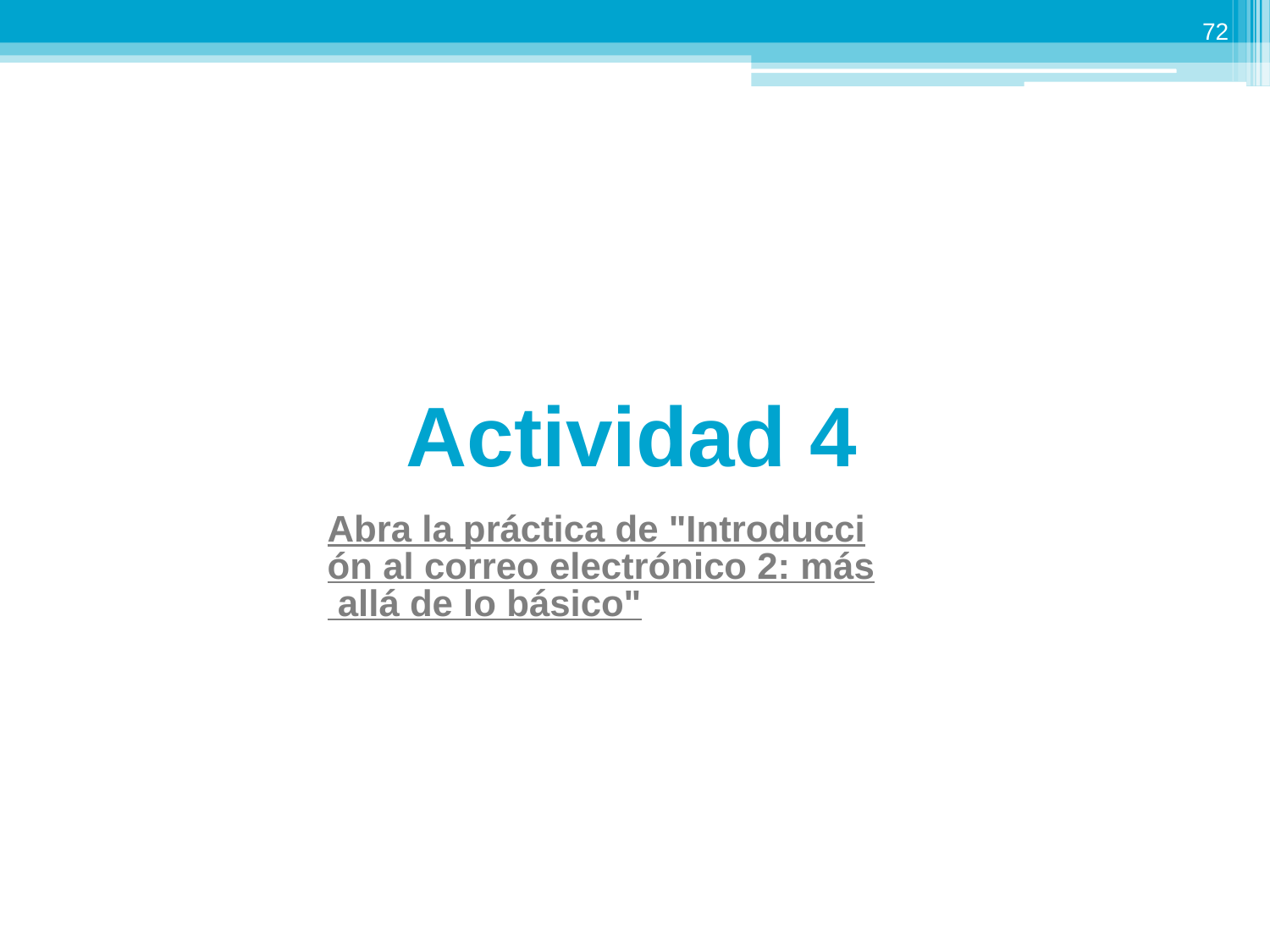

72
# Actividad 4
Abra la práctica de "Introducción al correo electrónico 2: más allá de lo básico"